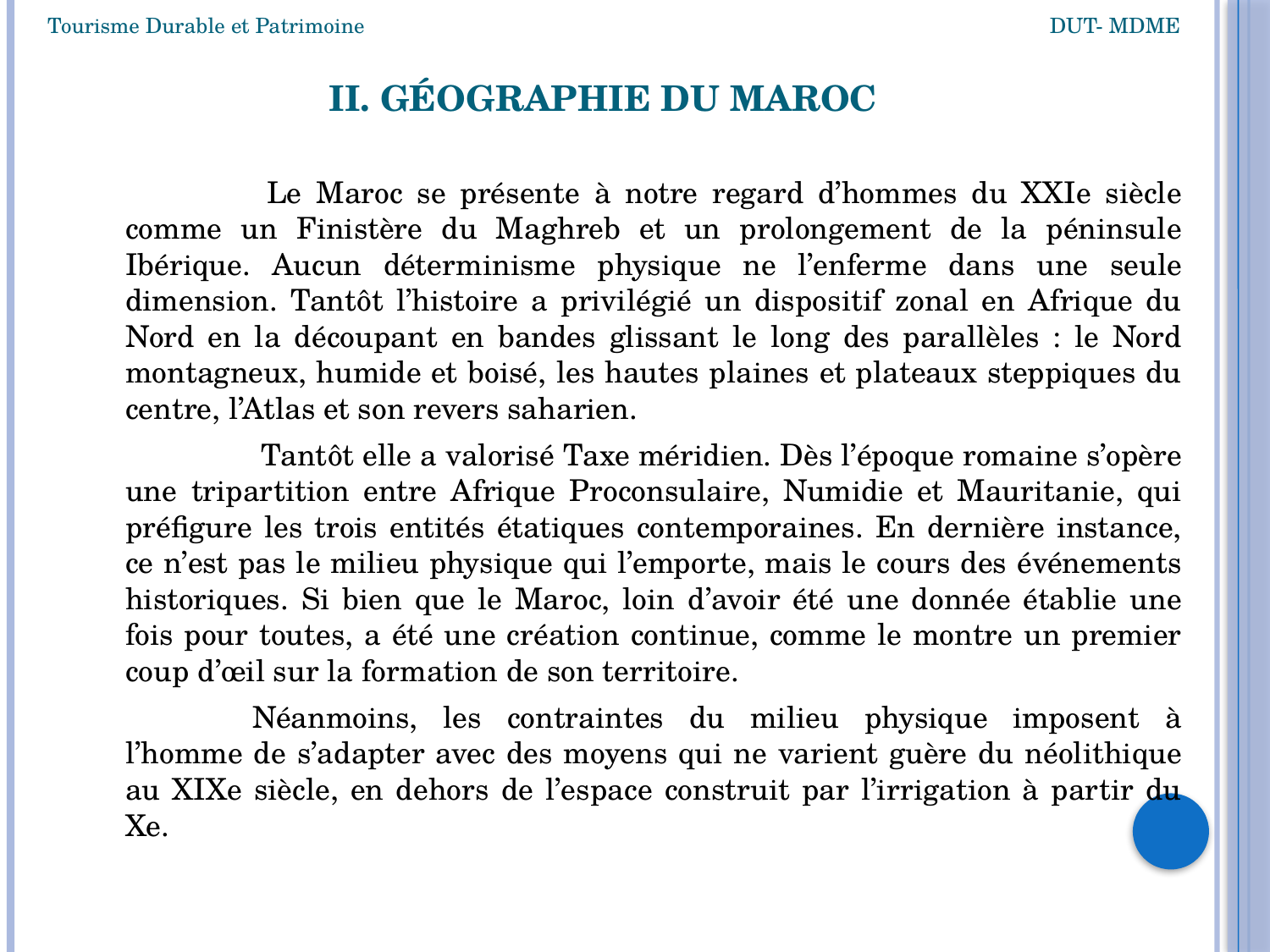

Tourisme Durable et Patrimoine                                                                                                                    DUT- MDME
# II. Géographie du Maroc
		 Le Maroc se présente à notre regard d’hommes du XXIe siècle comme un Finistère du Maghreb et un prolongement de la péninsule Ibérique. Aucun déterminisme physique ne l’enferme dans une seule dimension. Tantôt l’histoire a privilégié un dispositif zonal en Afrique du Nord en la découpant en bandes glissant le long des parallèles : le Nord montagneux, humide et boisé, les hautes plaines et plateaux steppiques du centre, l’Atlas et son revers saharien.
		 Tantôt elle a valorisé Taxe méridien. Dès l’époque romaine s’opère une tripartition entre Afrique Proconsulaire, Numidie et Mauritanie, qui préfigure les trois entités étatiques contemporaines. En dernière instance, ce n’est pas le milieu physique qui l’emporte, mais le cours des événements historiques. Si bien que le Maroc, loin d’avoir été une donnée établie une fois pour toutes, a été une création continue, comme le montre un premier coup d’œil sur la formation de son territoire.
		Néanmoins, les contraintes du milieu physique imposent à l’homme de s’adapter avec des moyens qui ne varient guère du néolithique au XIXe siècle, en dehors de l’espace construit par l’irrigation à partir du Xe.